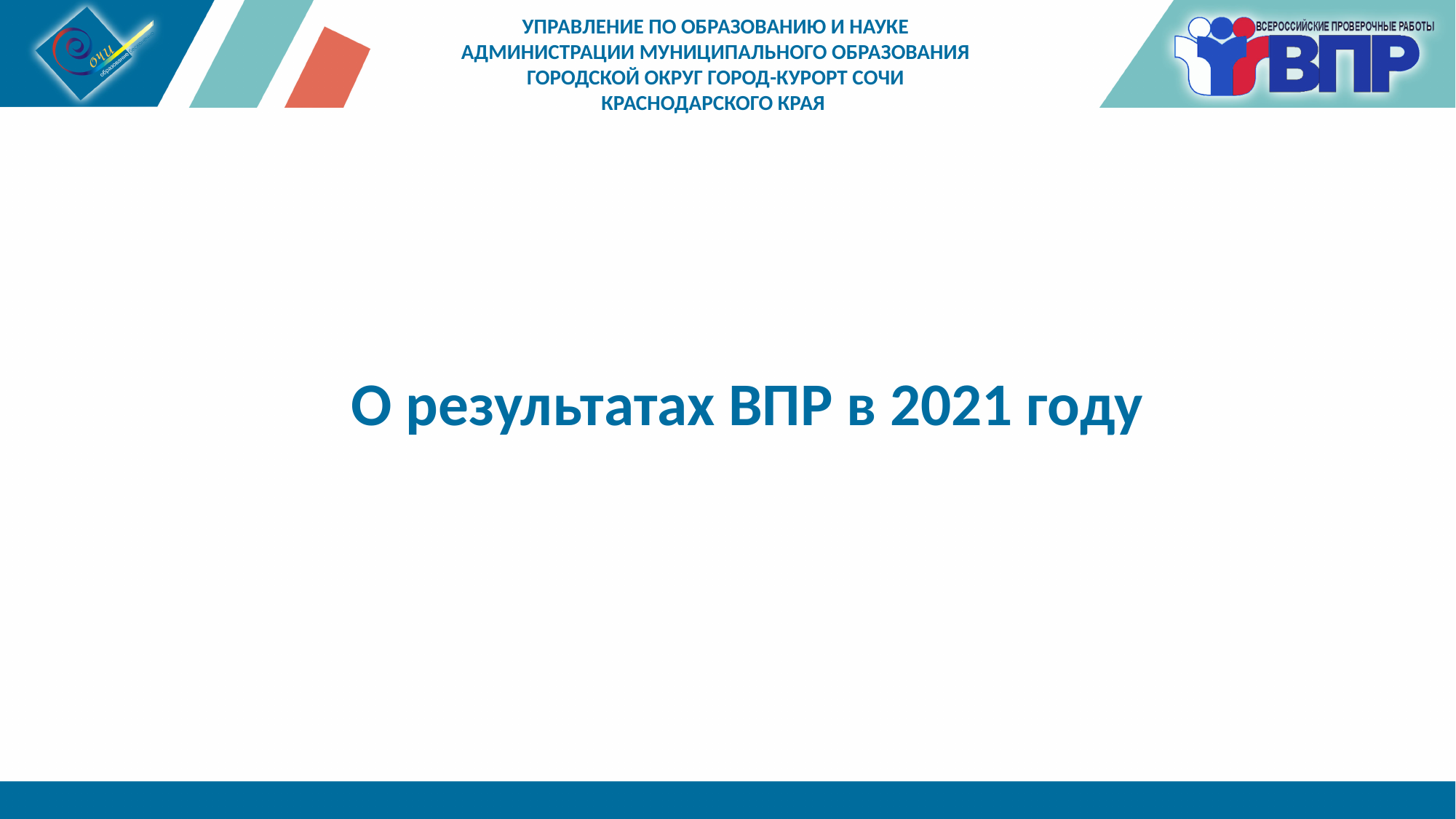

УПРАВЛЕНИЕ ПО ОБРАЗОВАНИЮ И НАУКЕ АДМИНИСТРАЦИИ МУНИЦИПАЛЬНОГО ОБРАЗОВАНИЯ ГОРОДСКОЙ ОКРУГ ГОРОД-КУРОРТ СОЧИ КРАСНОДАРСКОГО КРАЯ
О результатах ВПР в 2021 году